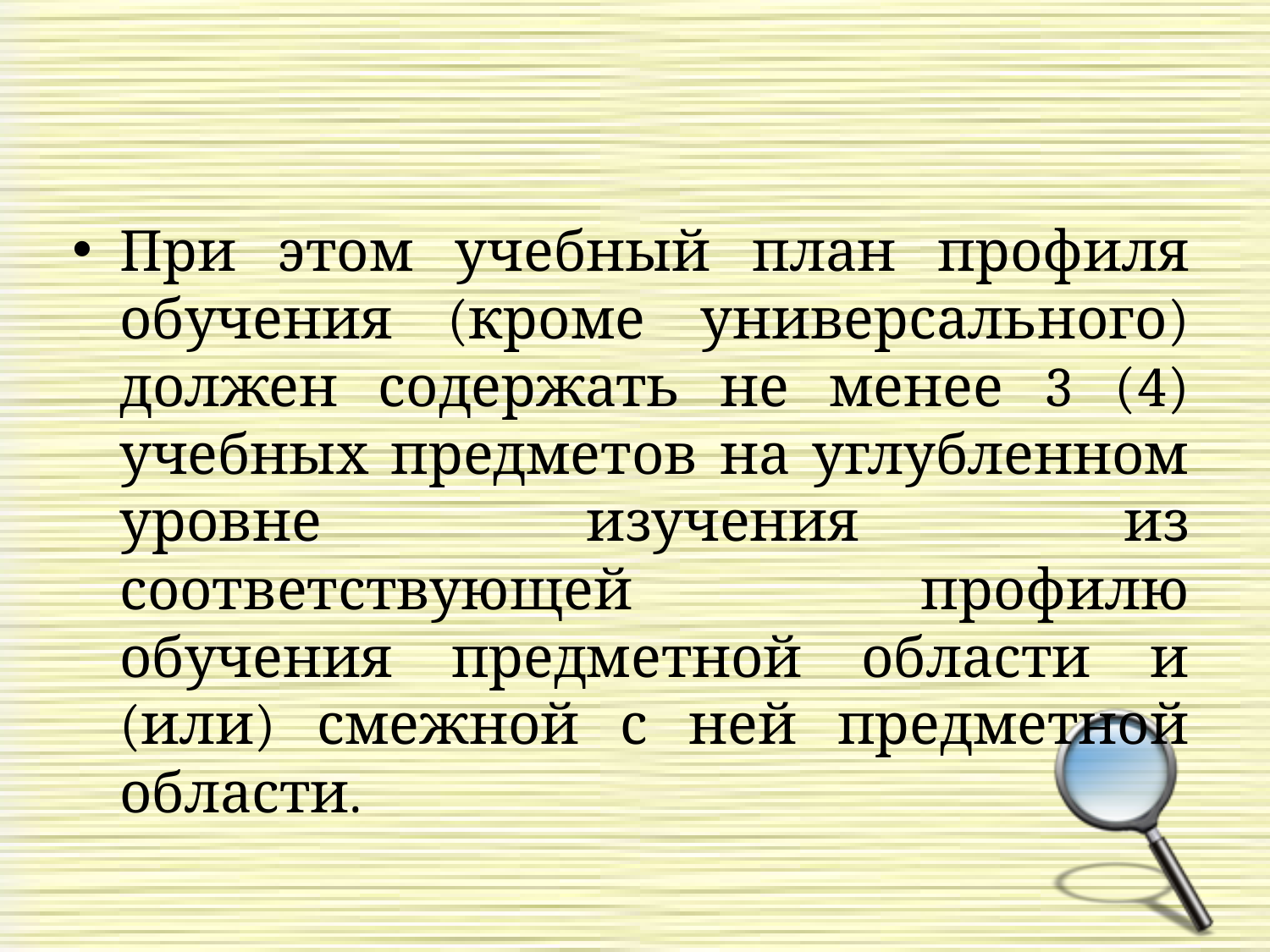

#
При этом учебный план профиля обучения (кроме универсального) должен содержать не менее 3 (4) учебных предметов на углубленном уровне изучения из соответствующей профилю обучения предметной области и (или) смежной с ней предметной области.